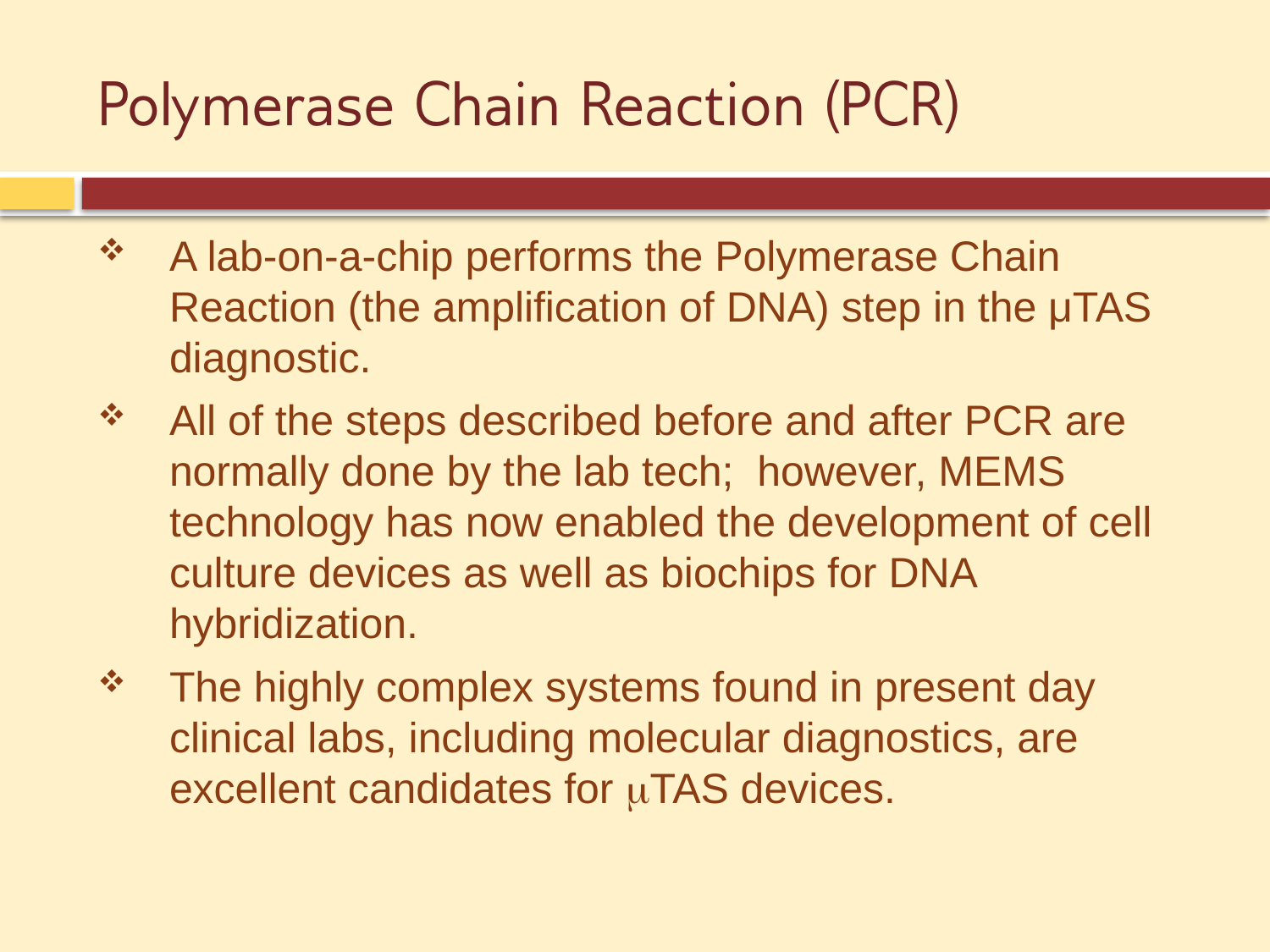

# Polymerase Chain Reaction (PCR)
A lab-on-a-chip performs the Polymerase Chain Reaction (the amplification of DNA) step in the μTAS diagnostic.
All of the steps described before and after PCR are normally done by the lab tech;  however, MEMS technology has now enabled the development of cell culture devices as well as biochips for DNA hybridization.
The highly complex systems found in present day clinical labs, including molecular diagnostics, are excellent candidates for μTAS devices.